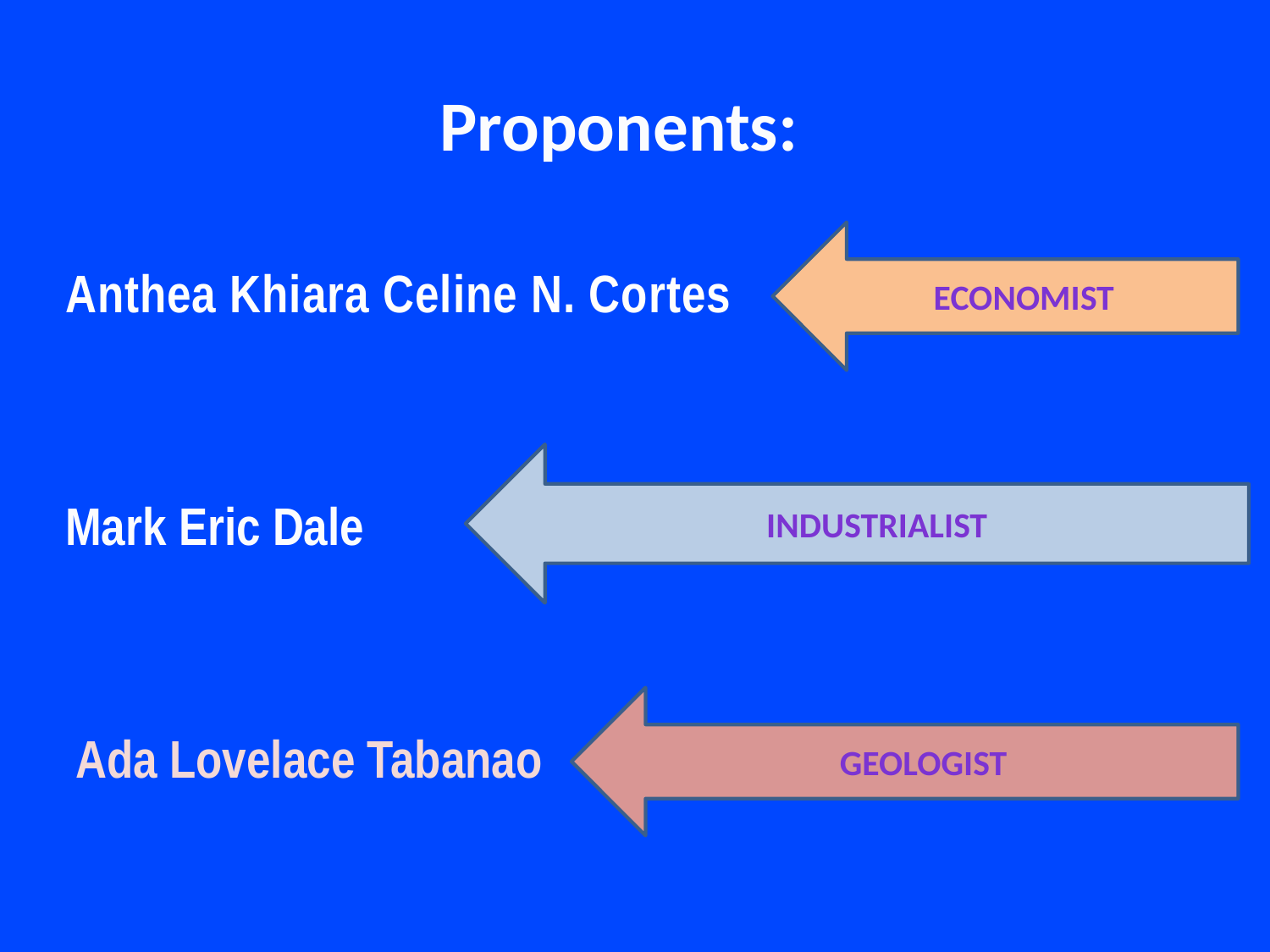

Proponents:
Economist
Anthea Khiara Celine N. Cortes
Industrialist
Mark Eric Dale
Geologist
Ada Lovelace Tabanao